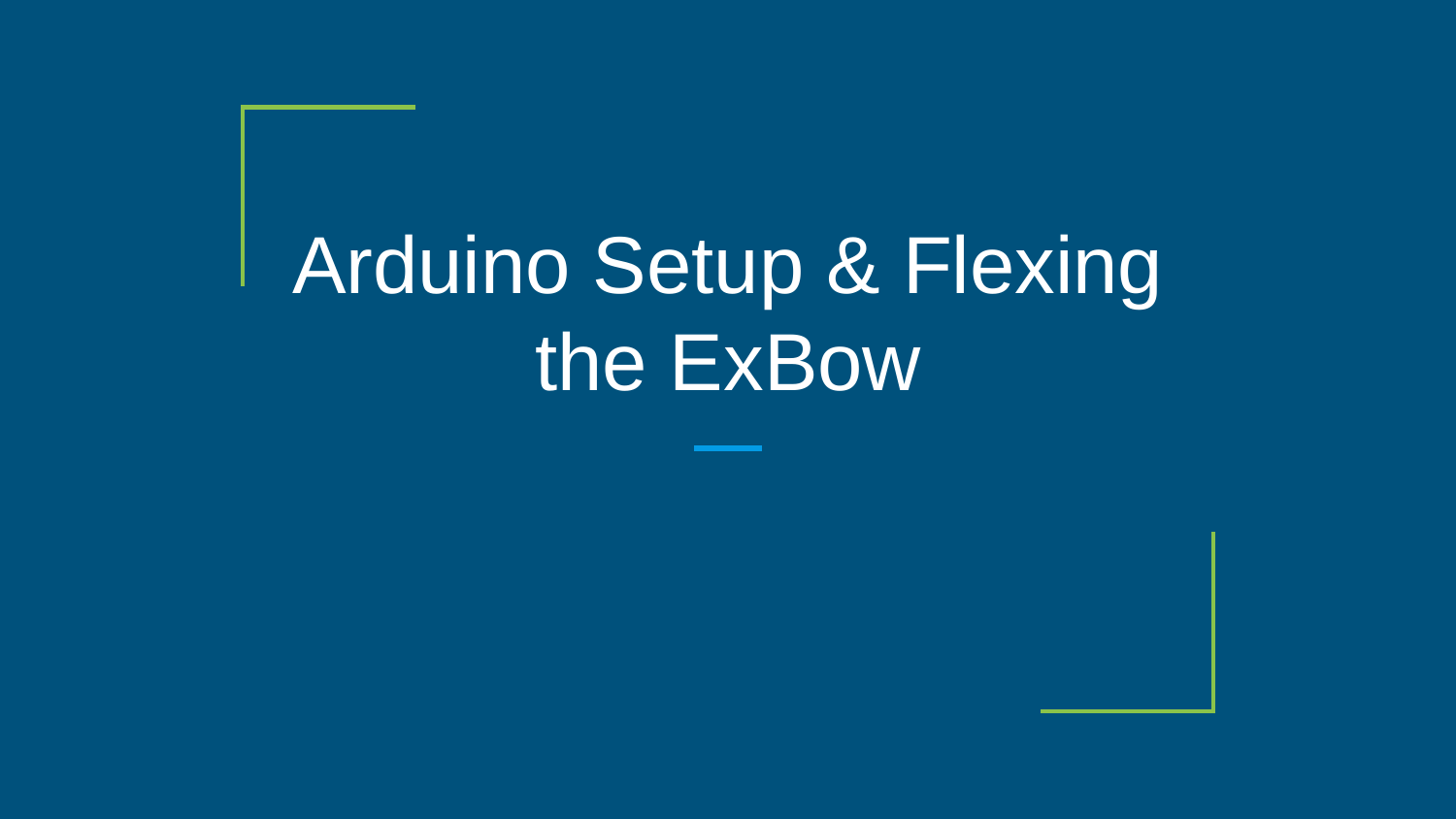

# Arduino Setup & Flexing the ExBow